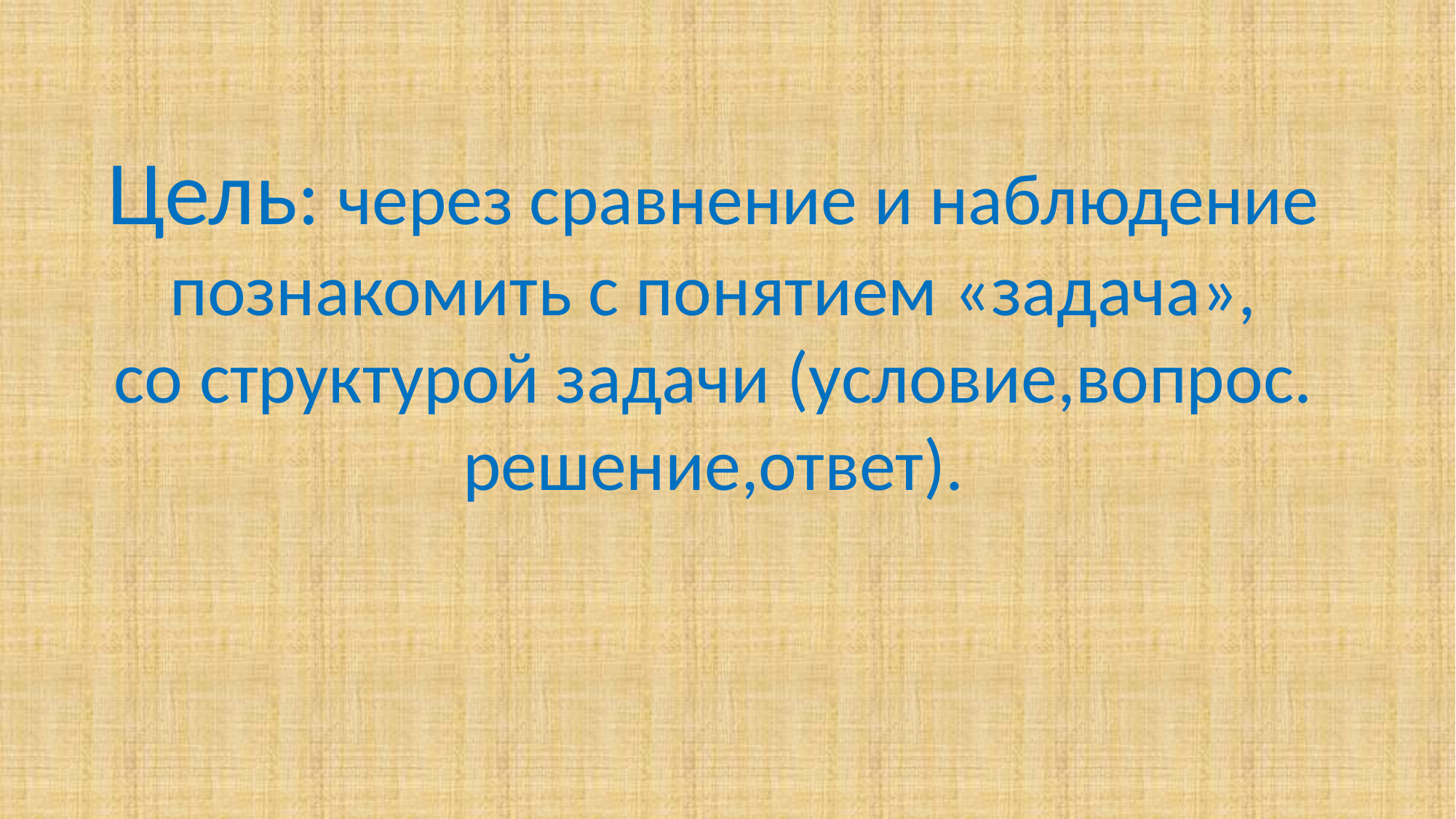

Цель: через сравнение и наблюдение
познакомить с понятием «задача»,
со структурой задачи (условие,вопрос. решение,ответ).